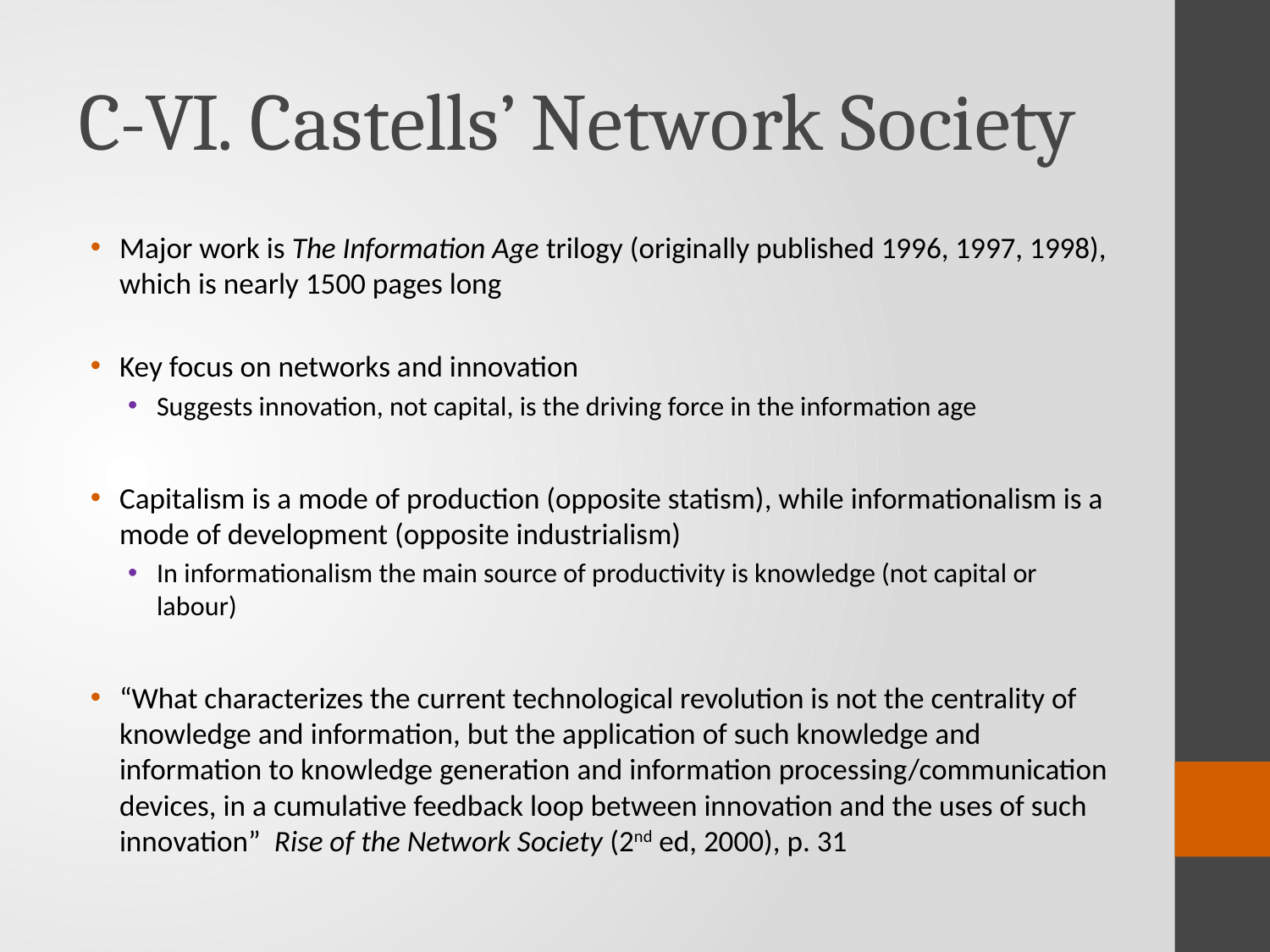

# C-VI. Castells’ Network Society
Major work is The Information Age trilogy (originally published 1996, 1997, 1998), which is nearly 1500 pages long

Key focus on networks and innovation
Suggests innovation, not capital, is the driving force in the information age

Capitalism is a mode of production (opposite statism), while informationalism is a mode of development (opposite industrialism)
In informationalism the main source of productivity is knowledge (not capital or labour)

“What characterizes the current technological revolution is not the centrality of knowledge and information, but the application of such knowledge and information to knowledge generation and information processing/communication devices, in a cumulative feedback loop between innovation and the uses of such innovation”  Rise of the Network Society (2nd ed, 2000), p. 31